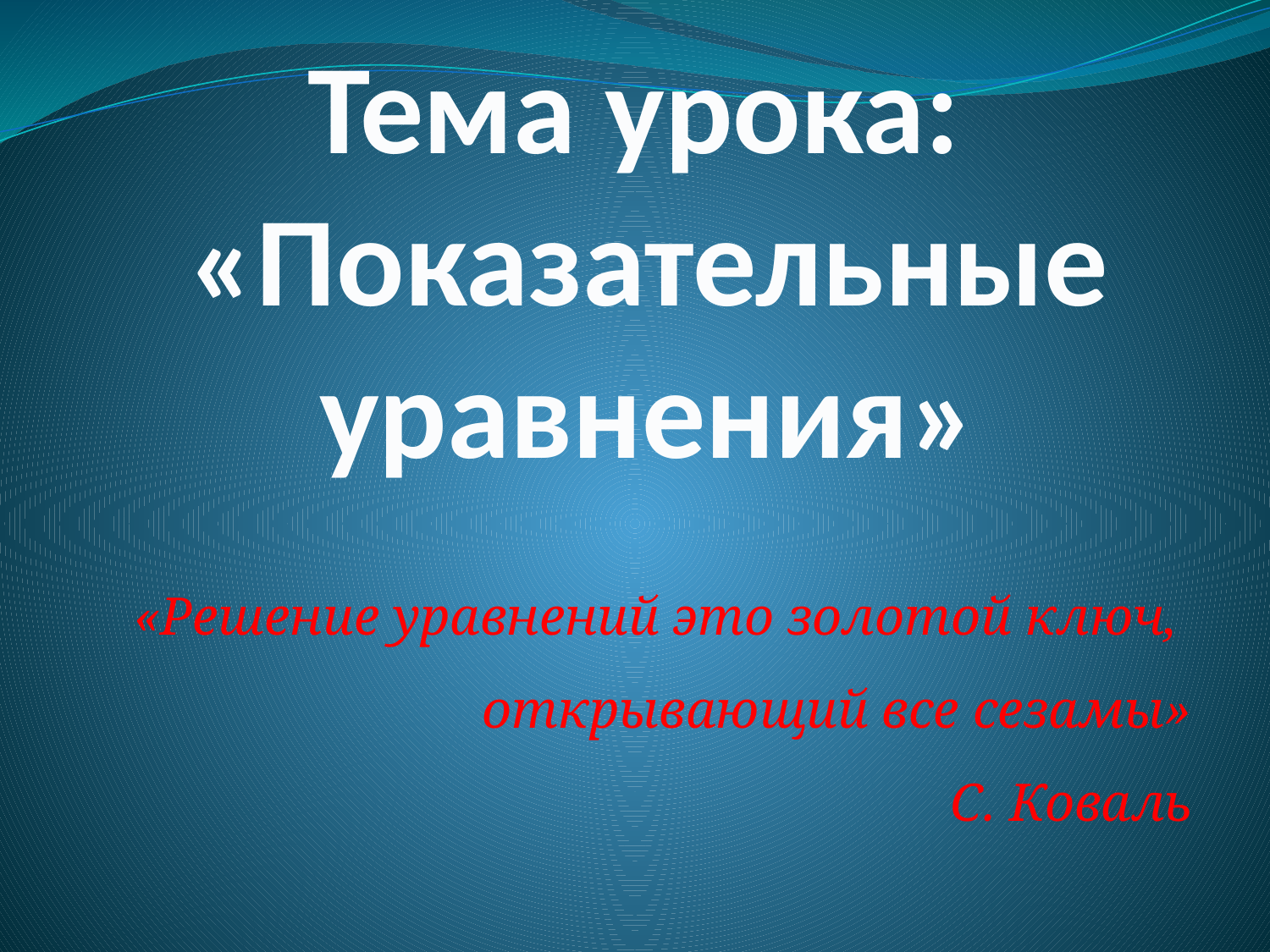

# Тема урока: «Показательные уравнения»
«Решение уравнений это золотой ключ,
открывающий все сезамы»
С. Коваль